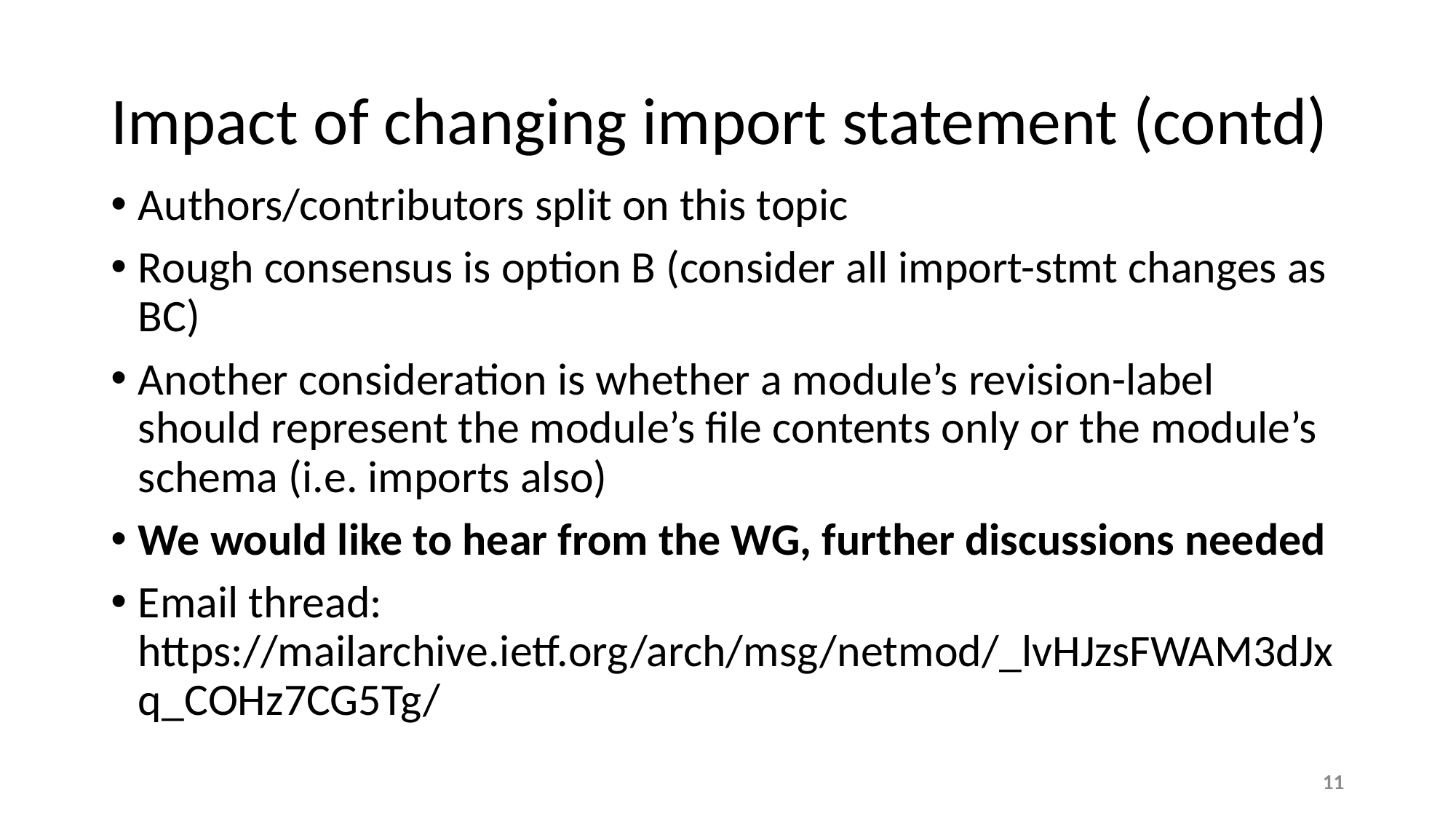

# Impact of changing import statement (contd)
Authors/contributors split on this topic
Rough consensus is option B (consider all import-stmt changes as BC)
Another consideration is whether a module’s revision-label should represent the module’s file contents only or the module’s schema (i.e. imports also)
We would like to hear from the WG, further discussions needed
Email thread: https://mailarchive.ietf.org/arch/msg/netmod/_lvHJzsFWAM3dJxq_COHz7CG5Tg/

11